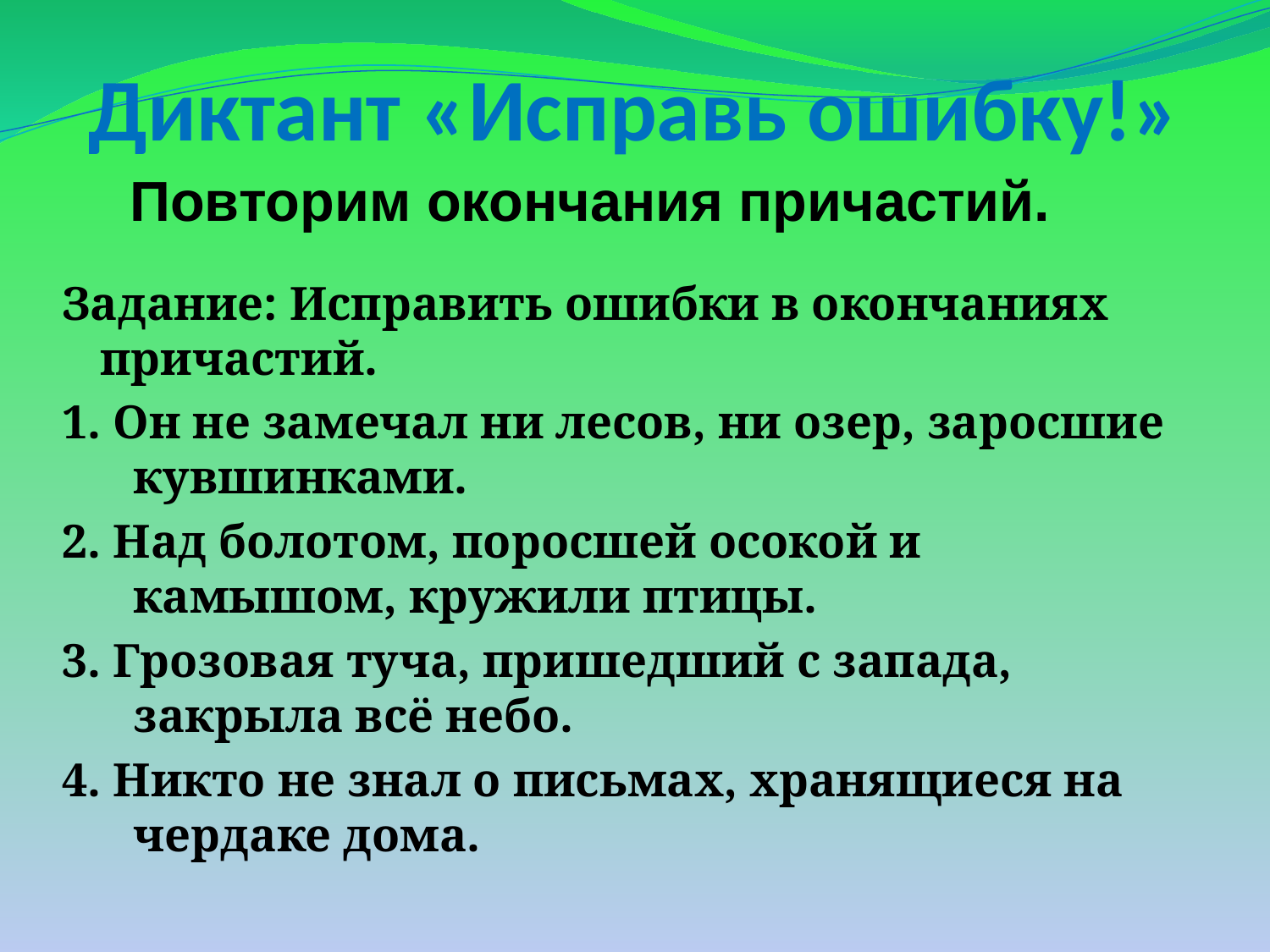

# Диктант «Исправь ошибку!»
Повторим окончания причастий.
Задание: Исправить ошибки в окончаниях причастий.
1. Он не замечал ни лесов, ни озер, заросшие кувшинками.
2. Над болотом, поросшей осокой и камышом, кружили птицы.
3. Грозовая туча, пришедший с запада, закрыла всё небо.
4. Никто не знал о письмах, хранящиеся на чердаке дома.